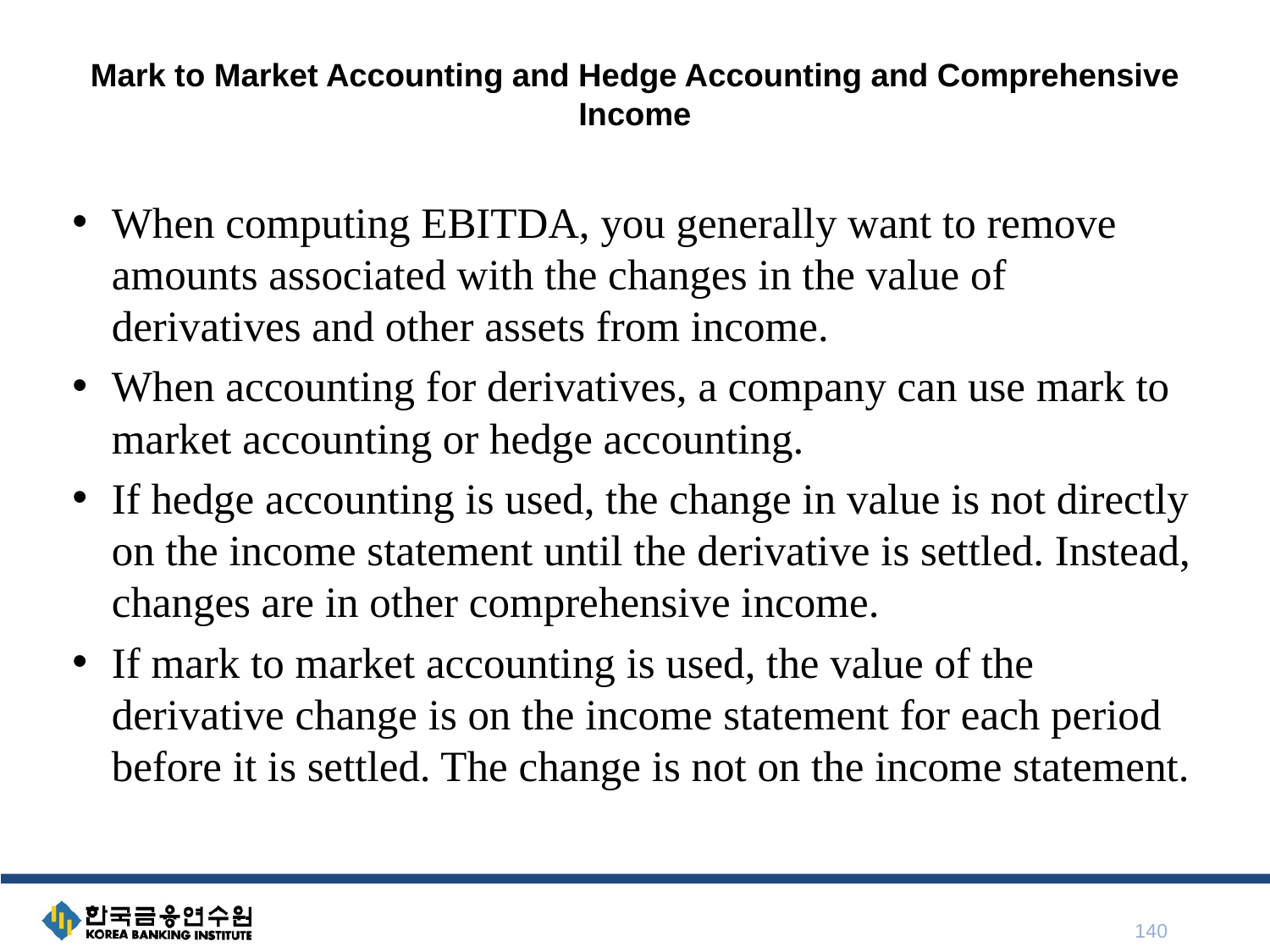

# Mark to Market Accounting and Hedge Accounting and Comprehensive Income
When computing EBITDA, you generally want to remove amounts associated with the changes in the value of derivatives and other assets from income.
When accounting for derivatives, a company can use mark to market accounting or hedge accounting.
If hedge accounting is used, the change in value is not directly on the income statement until the derivative is settled. Instead, changes are in other comprehensive income.
If mark to market accounting is used, the value of the derivative change is on the income statement for each period before it is settled. The change is not on the income statement.
140